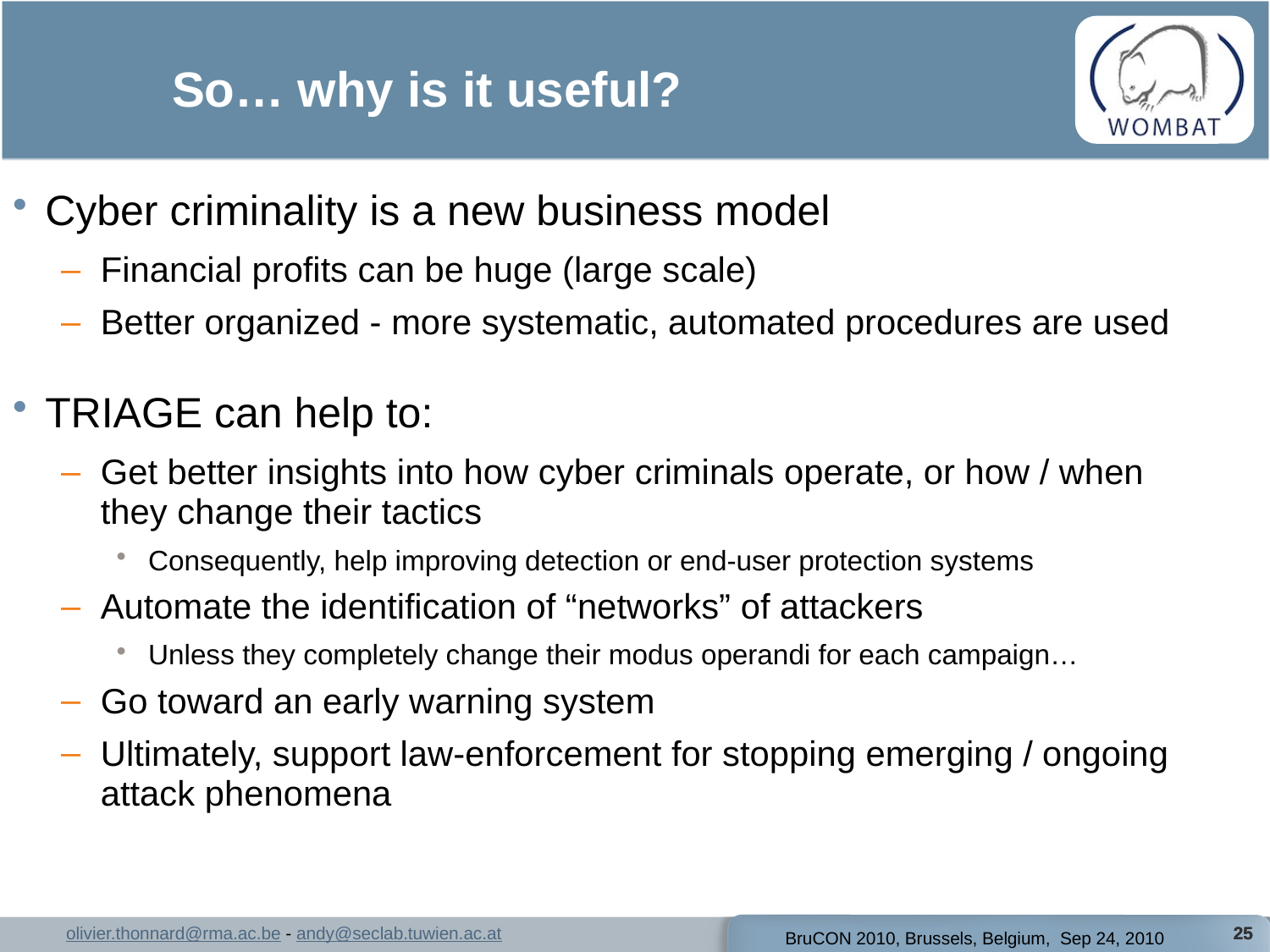

Cyber criminality is a new business model
Financial profits can be huge (large scale)
Better organized - more systematic, automated procedures are used
TRIAGE can help to:
Get better insights into how cyber criminals operate, or how / when they change their tactics
Consequently, help improving detection or end-user protection systems
Automate the identification of “networks” of attackers
Unless they completely change their modus operandi for each campaign…
Go toward an early warning system
Ultimately, support law-enforcement for stopping emerging / ongoing attack phenomena

So… why is it useful?
25
25
BruCON 2010, Brussels, Belgium,  Sep 24, 2010